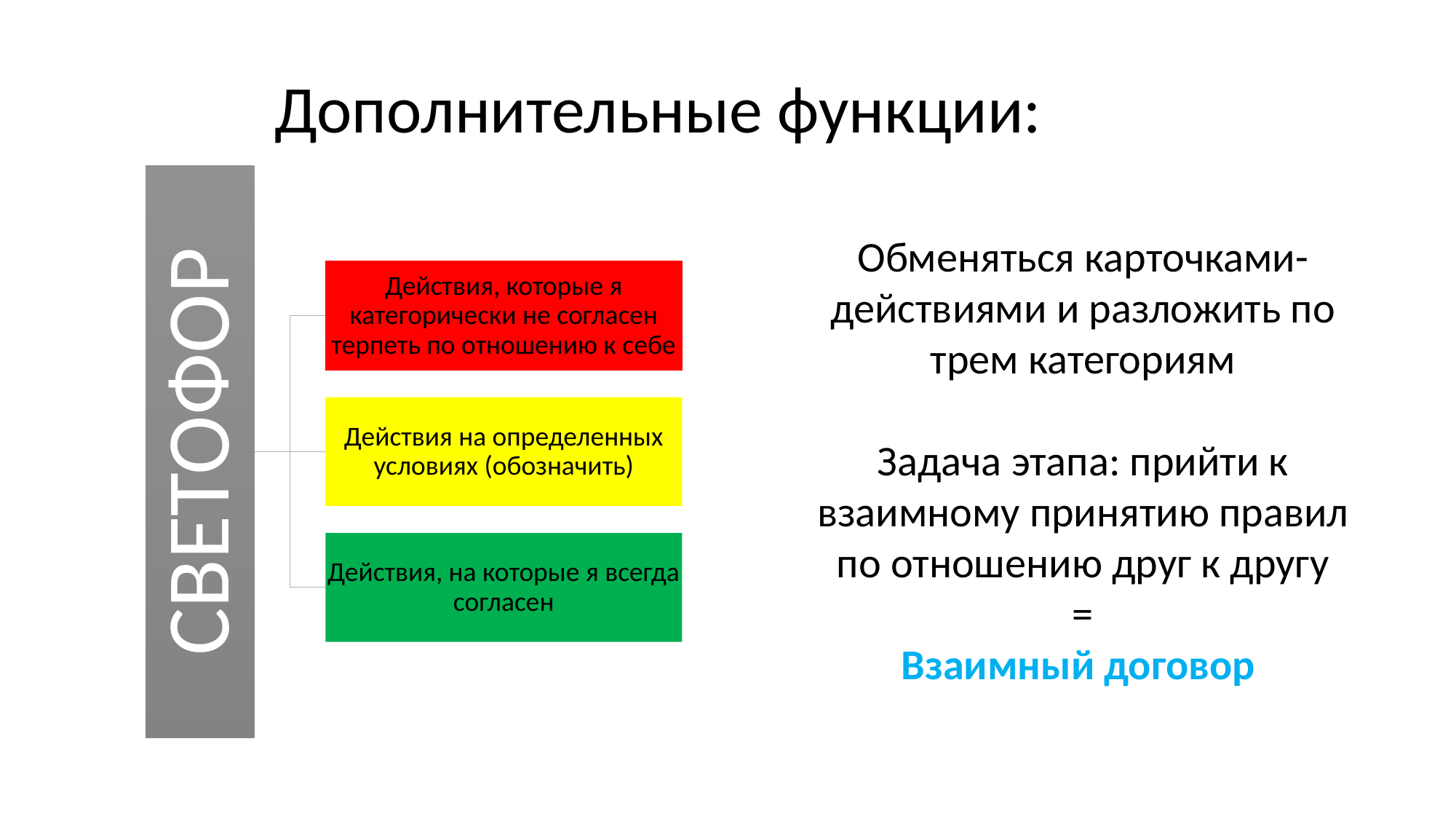

# Дополнительные функции:

СВЕТОФОР
Действия, которые я категорически не согласен терпеть по отношению к себе
Действия на определенных условиях (обозначить)
Действия, на которые я всегда согласен
Обменяться карточками-действиями и разложить по трем категориям

Задача этапа: прийти к взаимному принятию правил по отношению друг к другу
=
Взаимный договор